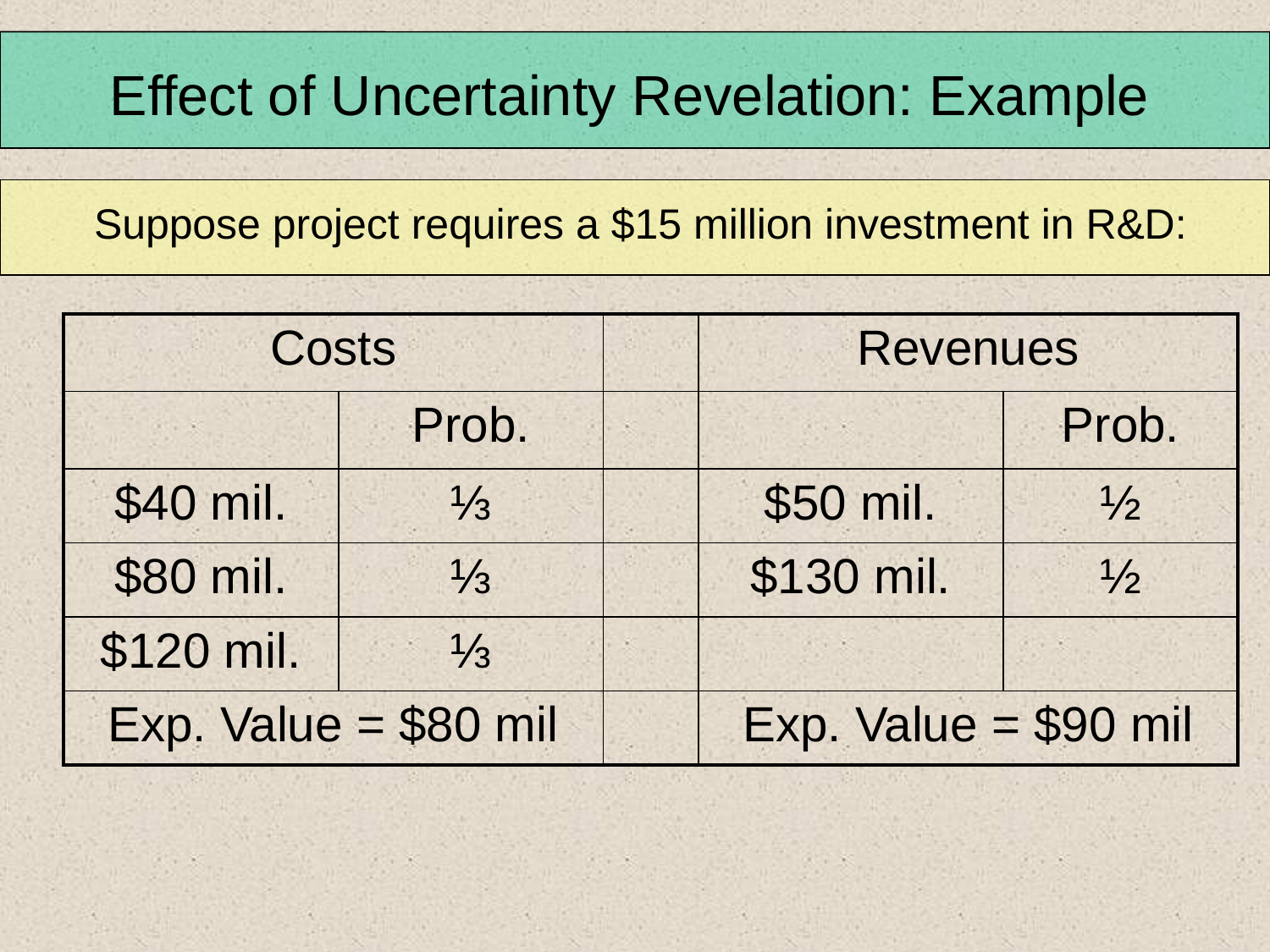

Effect of Uncertainty Revelation: Example

Suppose project requires a $15 million investment in R&D:
| Costs |  |  | Revenues |  |
| --- | --- | --- | --- | --- |
|  | Prob. |  |  | Prob. |
| $40 mil. | ⅓ |  | $50 mil. | ½ |
| $80 mil. | ⅓ |  | $130 mil. | ½ |
| $120 mil. | ⅓ |  |  |  |
| Exp. Value = $80 mil |  |  | Exp. Value = $90 mil |  |